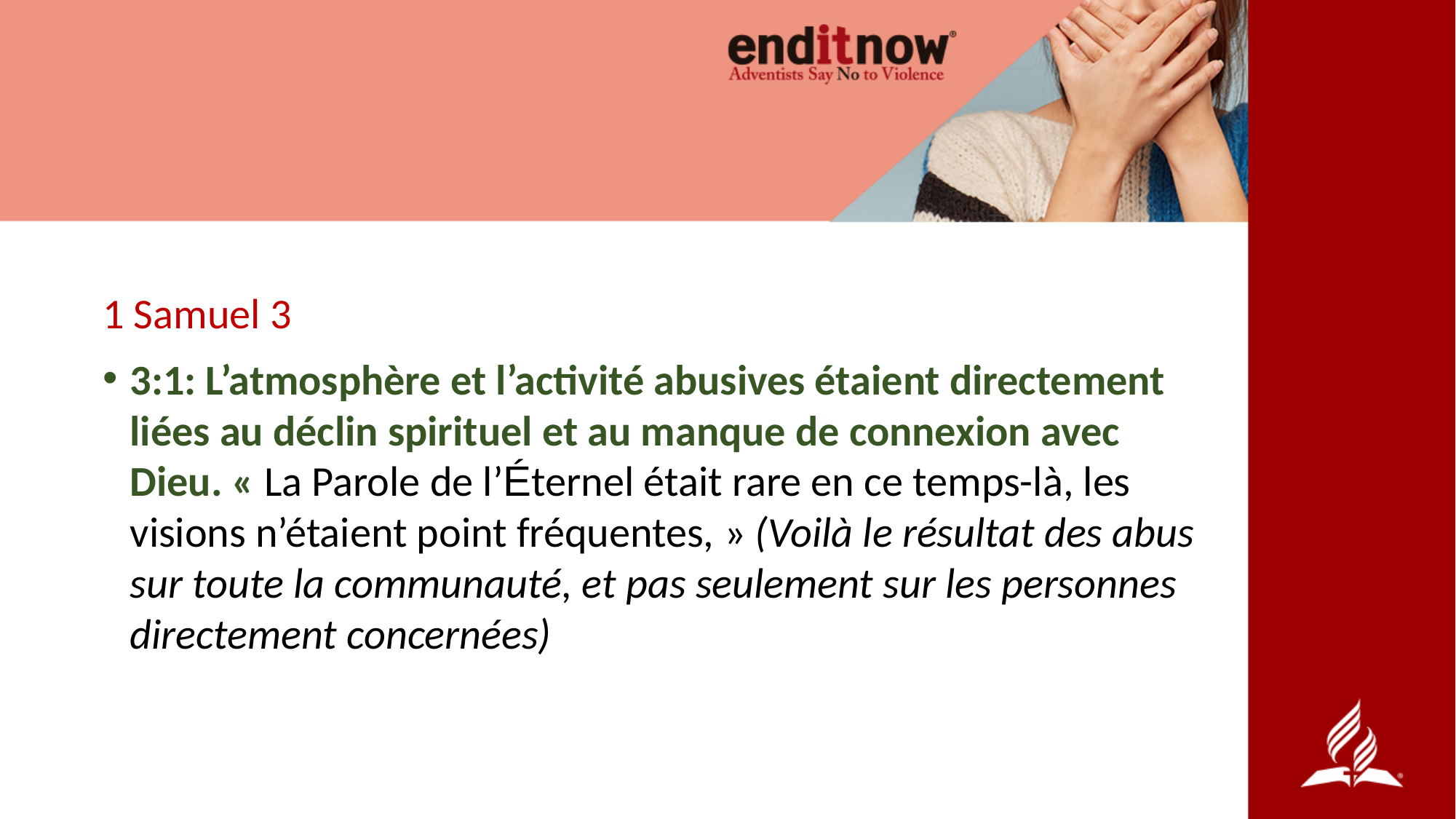

1 Samuel 3
3:1: L’atmosphère et l’activité abusives étaient directement liées au déclin spirituel et au manque de connexion avec Dieu. « La Parole de l’Éternel était rare en ce temps-là, les visions n’étaient point fréquentes, » (Voilà le résultat des abus sur toute la communauté, et pas seulement sur les personnes directement concernées)